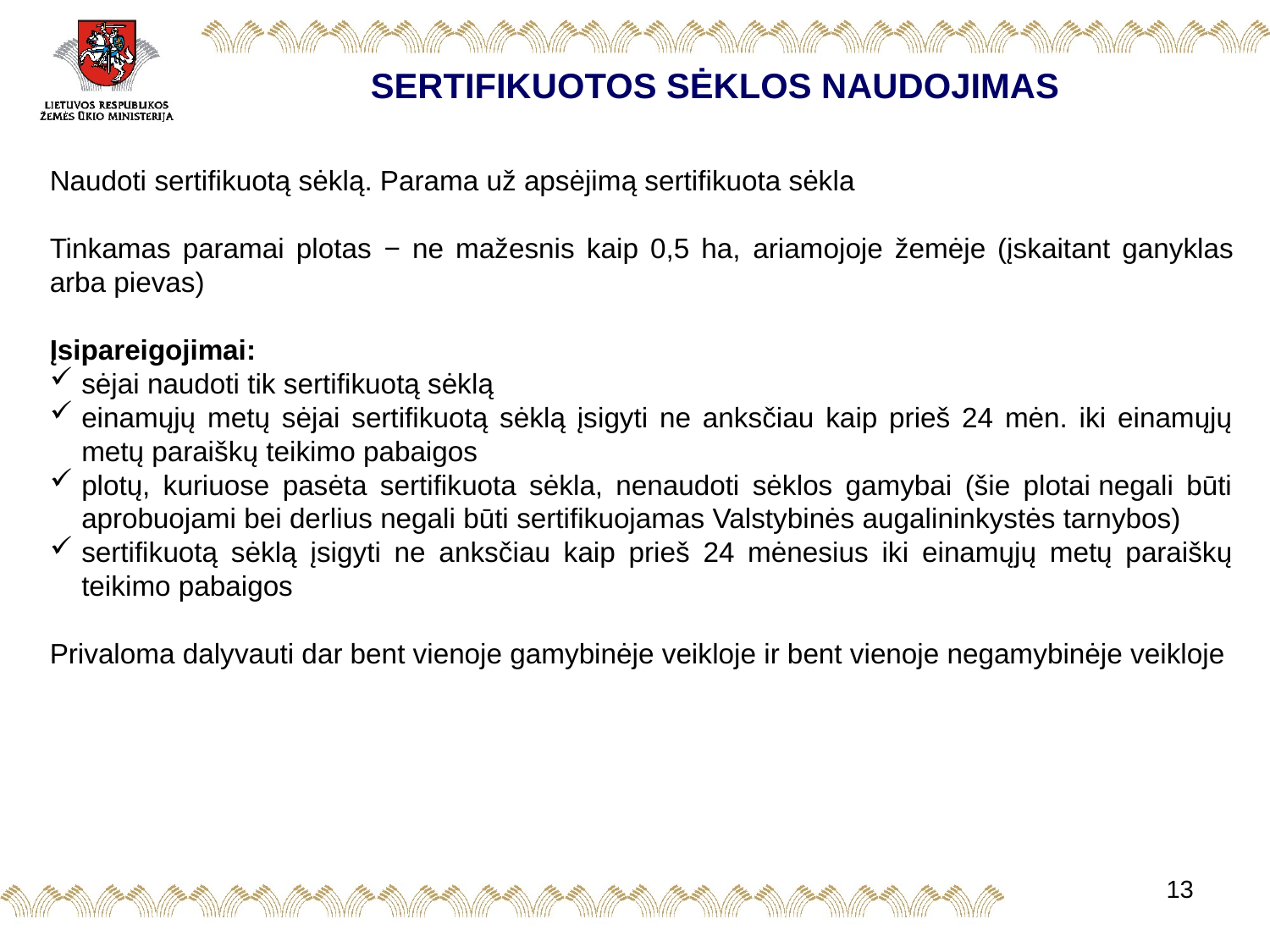

SERTIFIKUOTOS SĖKLOS NAUDOJIMAS

Naudoti sertifikuotą sėklą. Parama už apsėjimą sertifikuota sėkla

Tinkamas paramai plotas − ne mažesnis kaip 0,5 ha, ariamojoje žemėje (įskaitant ganyklas arba pievas)

Įsipareigojimai:​
sėjai naudoti tik sertifikuotą sėklą
einamųjų metų sėjai sertifikuotą sėklą įsigyti ne anksčiau kaip prieš 24 mėn. iki einamųjų metų paraiškų teikimo pabaigos
plotų, kuriuose pasėta sertifikuota sėkla, nenaudoti sėklos gamybai (šie plotai negali būti aprobuojami bei derlius negali būti sertifikuojamas Valstybinės augalininkystės tarnybos)
sertifikuotą sėklą įsigyti ne anksčiau kaip prieš 24 mėnesius iki einamųjų metų paraiškų teikimo pabaigos

Privaloma dalyvauti dar bent vienoje gamybinėje veikloje ir bent vienoje negamybinėje veikloje
13